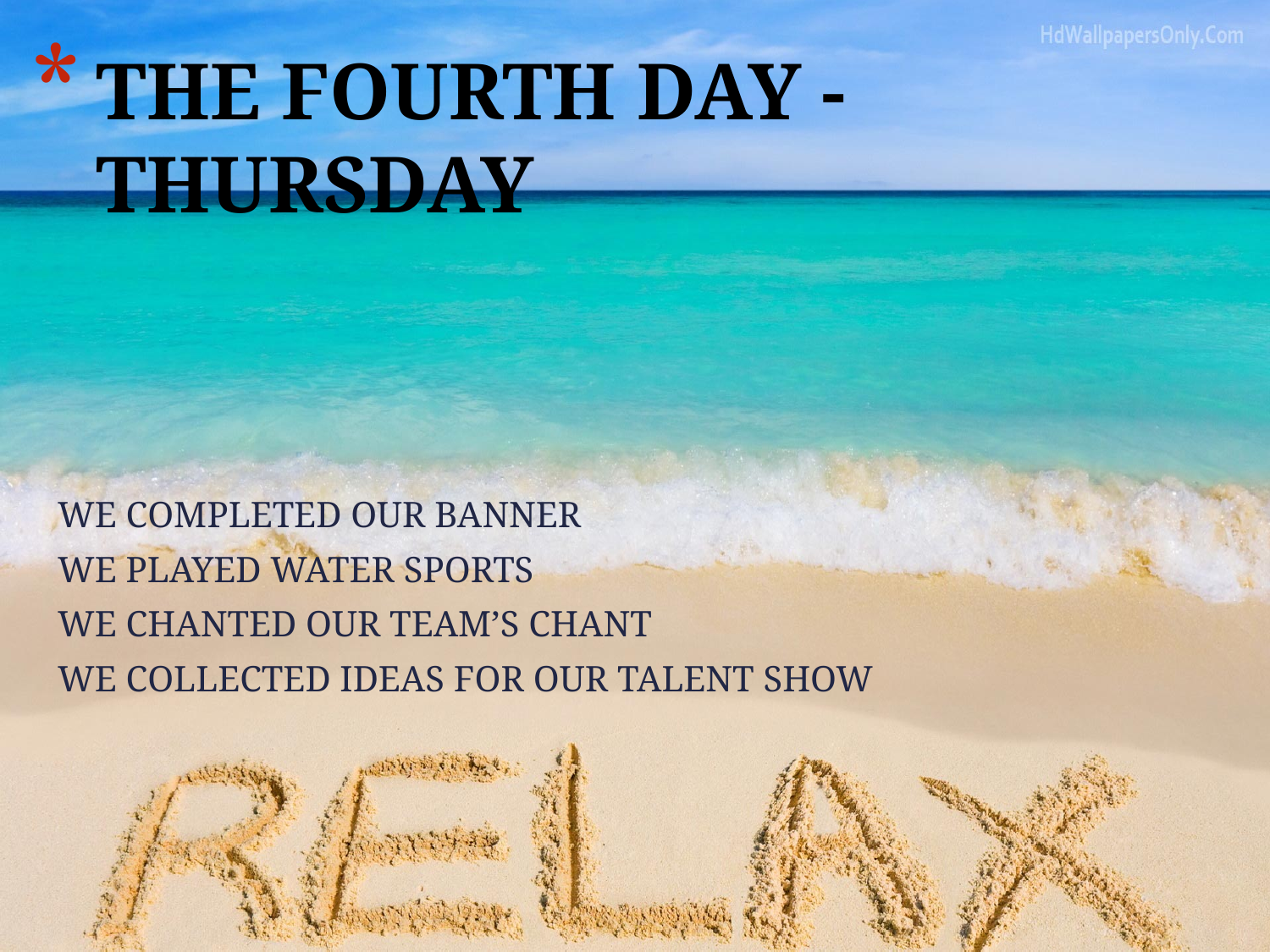

# THE FOURTH DAY - THURSDAY
WE COMPLETED OUR BANNER
WE PLAYED WATER SPORTS
WE CHANTED OUR TEAM’S CHANT
WE COLLECTED IDEAS FOR OUR TALENT SHOW